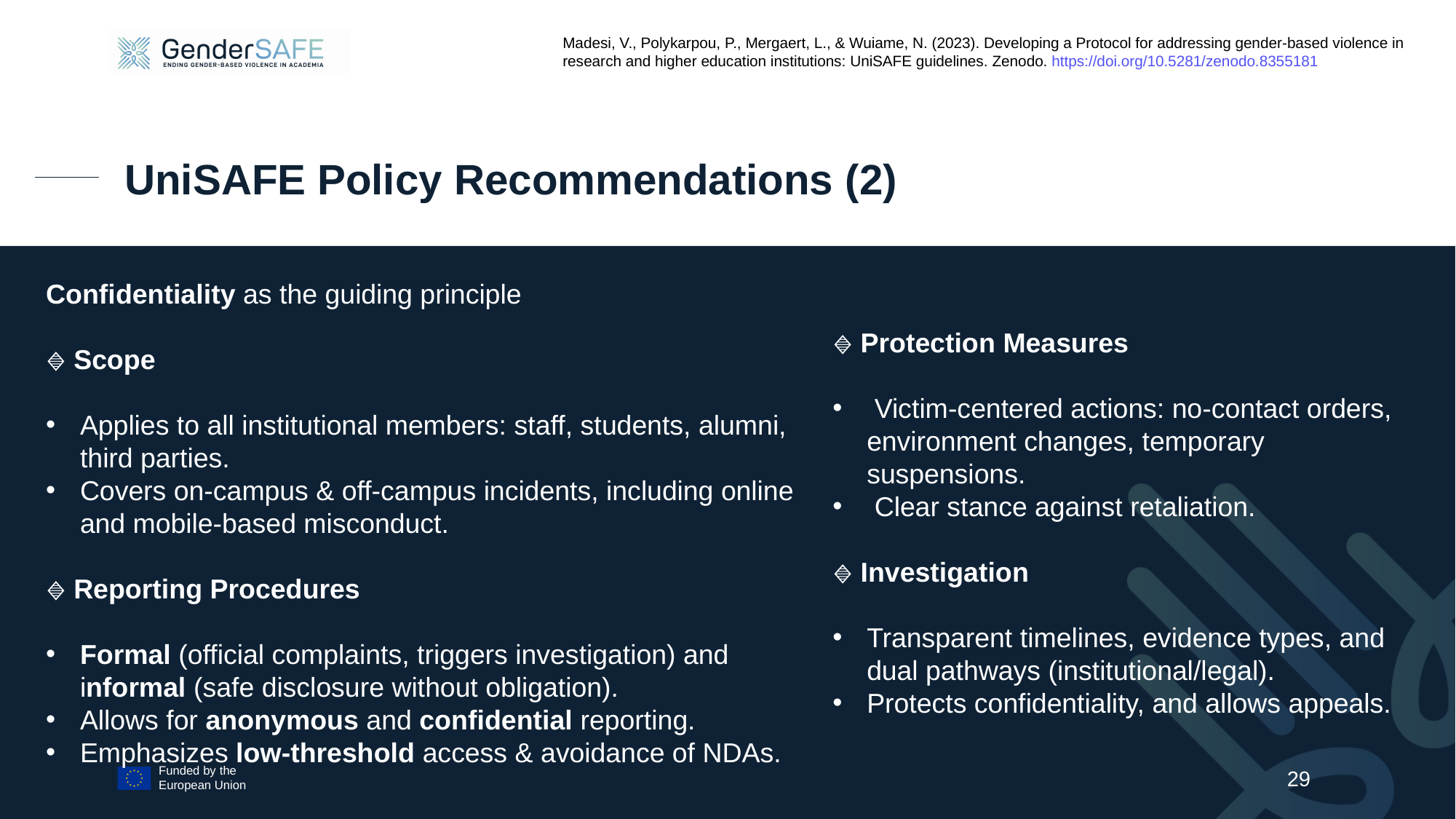

Madesi, V., Polykarpou, P., Mergaert, L., & Wuiame, N. (2023). Developing a Protocol for addressing gender-based violence in research and higher education institutions: UniSAFE guidelines. Zenodo. https://doi.org/10.5281/zenodo.8355181
# UniSAFE Policy Recommendations (2)
Confidentiality as the guiding principle

🔹 Scope

Applies to all institutional members: staff, students, alumni, third parties.
Covers on-campus & off-campus incidents, including online and mobile-based misconduct.

🔹 Reporting Procedures

Formal (official complaints, triggers investigation) and informal (safe disclosure without obligation).
Allows for anonymous and confidential reporting.
Emphasizes low-threshold access & avoidance of NDAs.

🔹 Protection Measures

 Victim-centered actions: no-contact orders, environment changes, temporary suspensions.
 Clear stance against retaliation.

🔹 Investigation

Transparent timelines, evidence types, and dual pathways (institutional/legal).
Protects confidentiality, and allows appeals.